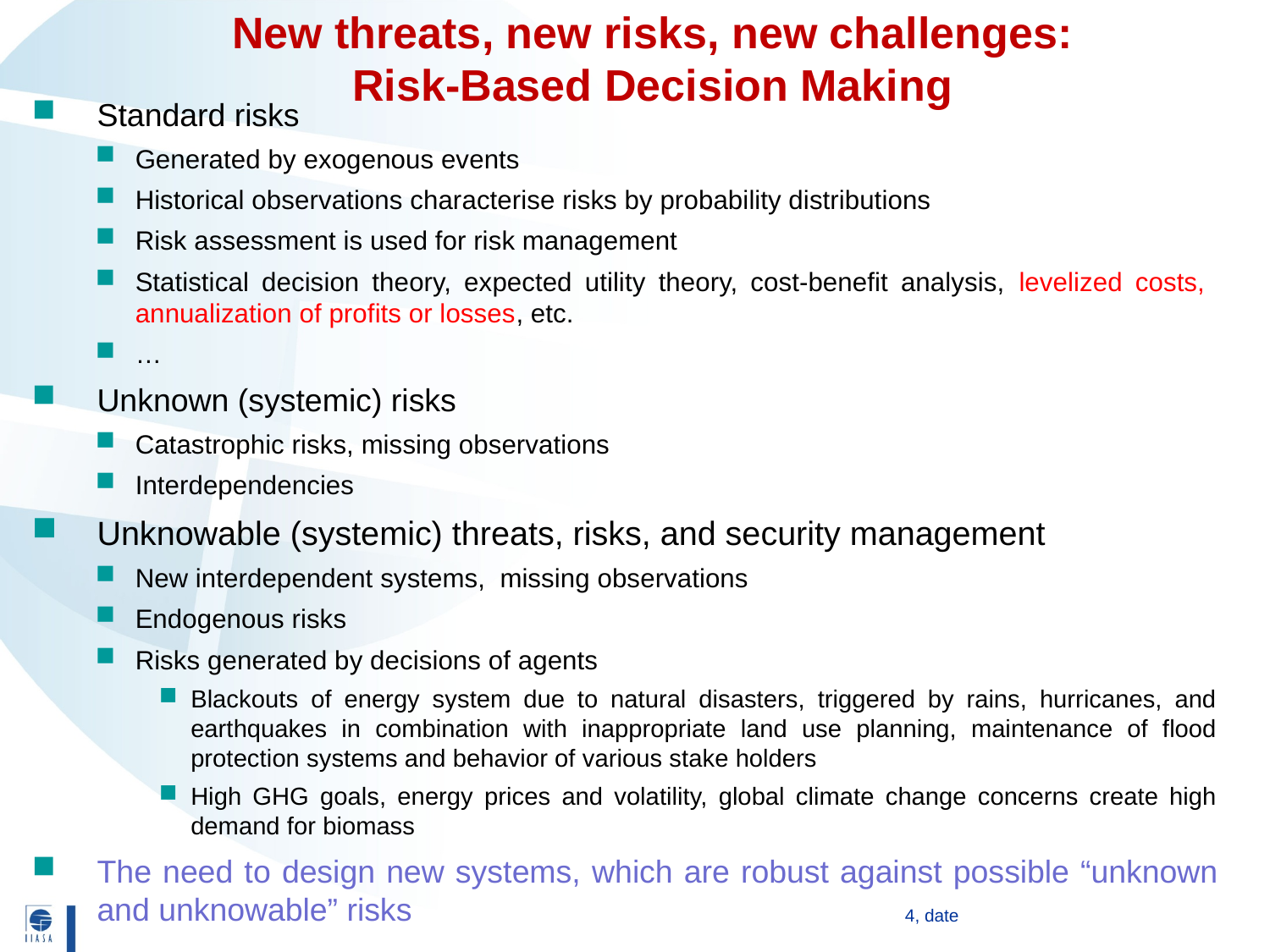

New threats, new risks, new challenges:
Risk-Based Decision Making
Standard risks
Generated by exogenous events
Historical observations characterise risks by probability distributions
Risk assessment is used for risk management
Statistical decision theory, expected utility theory, cost-benefit analysis, levelized costs,  annualization of profits or losses, etc.
…
Unknown (systemic) risks
Catastrophic risks, missing observations
Interdependencies
Unknowable (systemic) threats, risks, and security management
New interdependent systems,  missing observations
Endogenous risks
Risks generated by decisions of agents
Blackouts of energy system due to natural disasters, triggered by rains, hurricanes, and earthquakes in combination with inappropriate land use planning, maintenance of flood protection systems and behavior of various stake holders
High GHG goals, energy prices and volatility, global climate change concerns create high demand for biomass
The need to design new systems, which are robust against possible “unknown and unknowable” risks

4, date